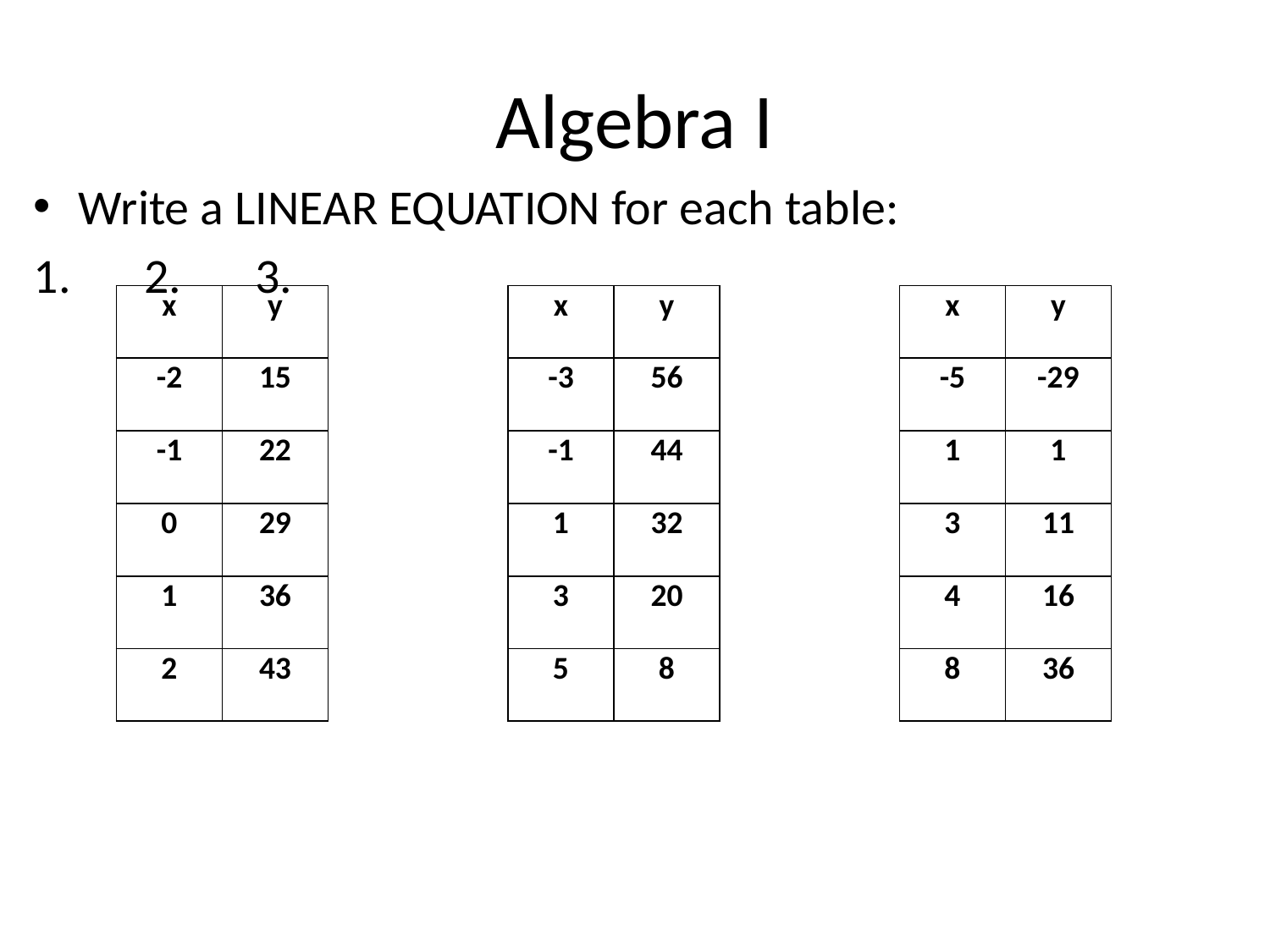

# Algebra I
Write a LINEAR EQUATION for each table:
1.			2.			3.

| x | y |
| --- | --- |
| -2 | 15 |
| -1 | 22 |
| 0 | 29 |
| 1 | 36 |
| 2 | 43 |
| x | y |
| --- | --- |
| -3 | 56 |
| -1 | 44 |
| 1 | 32 |
| 3 | 20 |
| 5 | 8 |
| x | y |
| --- | --- |
| -5 | -29 |
| 1 | 1 |
| 3 | 11 |
| 4 | 16 |
| 8 | 36 |